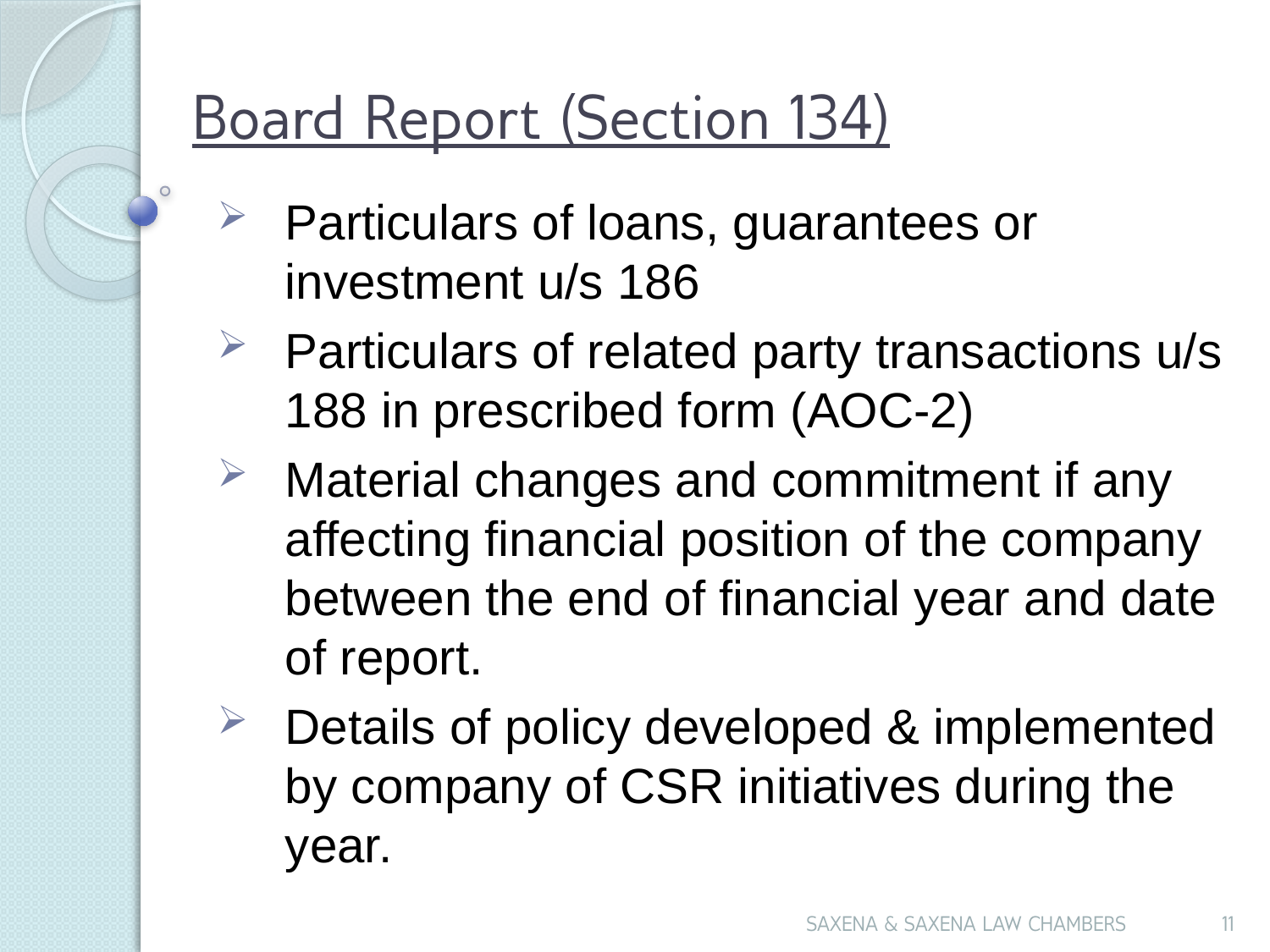

# Board Report (Section 134)
Particulars of loans, guarantees or investment u/s 186
Particulars of related party transactions u/s 188 in prescribed form (AOC-2)
Material changes and commitment if any affecting financial position of the company between the end of financial year and date of report.
Details of policy developed & implemented by company of CSR initiatives during the year.

SAXENA & SAXENA LAW CHAMBERS
11